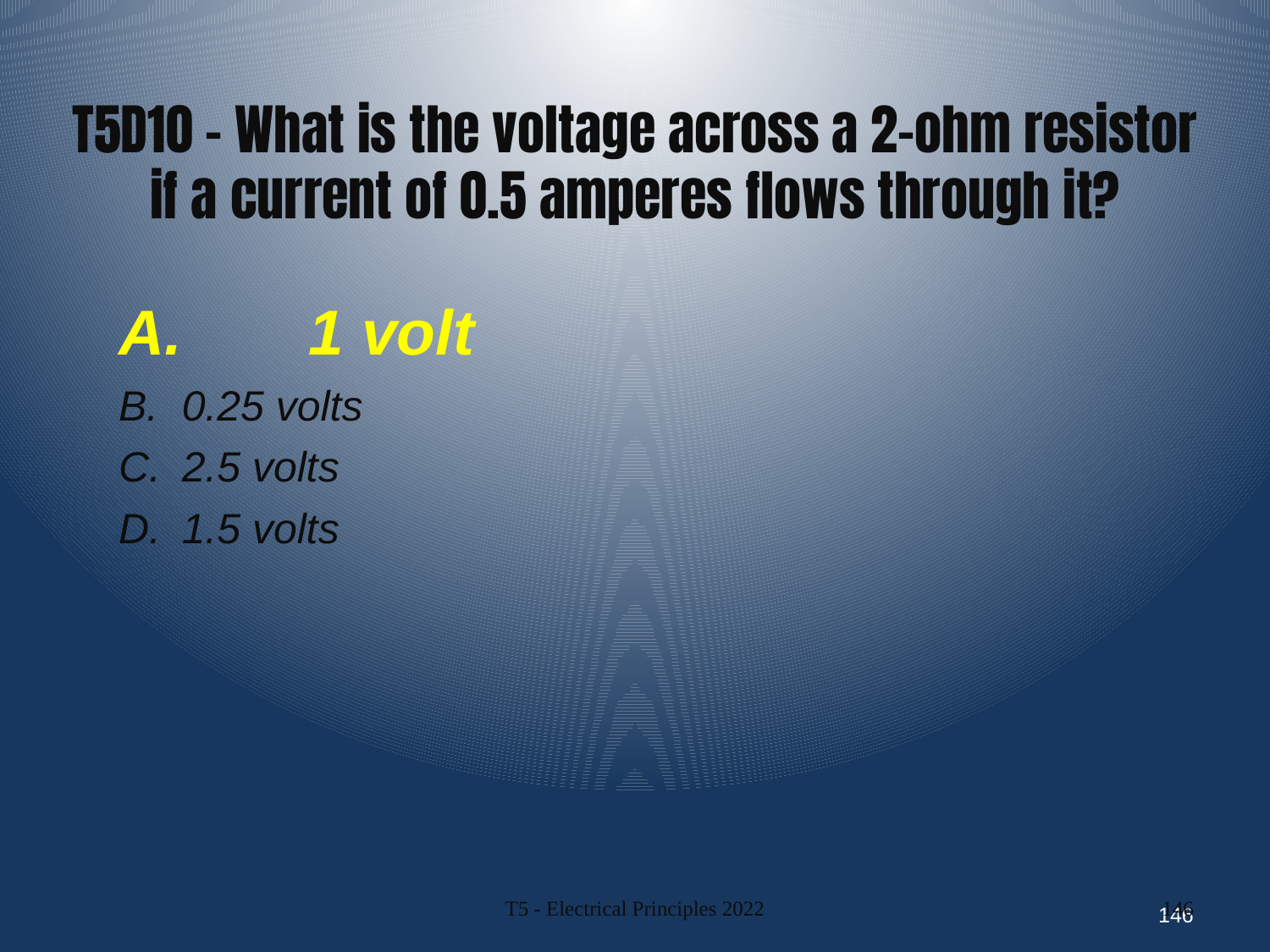

T5D10 - What is the voltage across a 2-ohm resistor if a current of 0.5 amperes flows through it?
A.	1 volt
B.	0.25 volts
C.	2.5 volts
D.	1.5 volts
146
T5 - Electrical Principles 2022
146